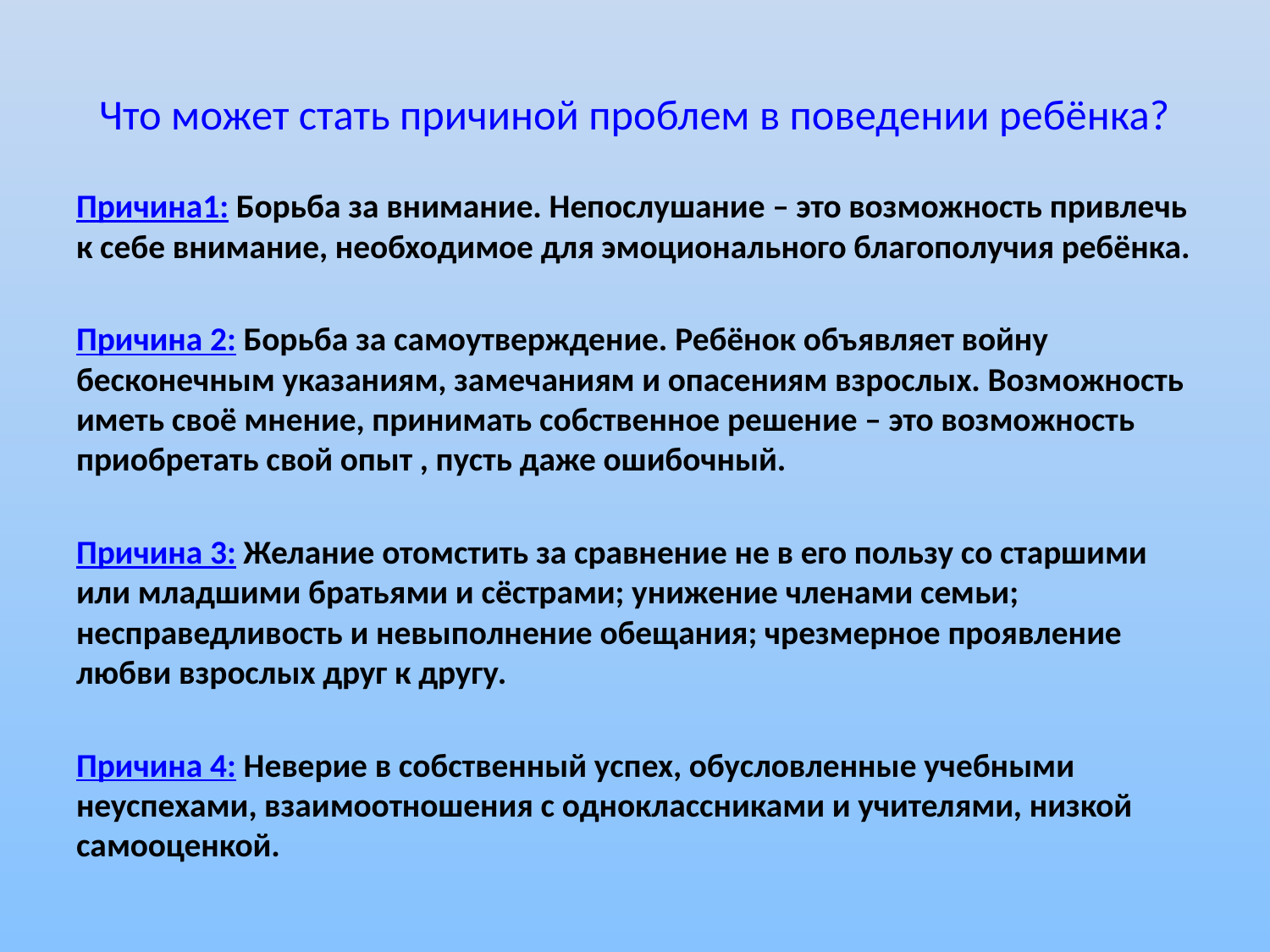

# Что может стать причиной проблем в поведении ребёнка?
Причина1: Борьба за внимание. Непослушание – это возможность привлечь к себе внимание, необходимое для эмоционального благополучия ребёнка.

Причина 2: Борьба за самоутверждение. Ребёнок объявляет войну бесконечным указаниям, замечаниям и опасениям взрослых. Возможность иметь своё мнение, принимать собственное решение – это возможность приобретать свой опыт , пусть даже ошибочный.

Причина 3: Желание отомстить за сравнение не в его пользу со старшими или младшими братьями и сёстрами; унижение членами семьи; несправедливость и невыполнение обещания; чрезмерное проявление любви взрослых друг к другу.

Причина 4: Неверие в собственный успех, обусловленные учебными неуспехами, взаимоотношения с одноклассниками и учителями, низкой самооценкой.